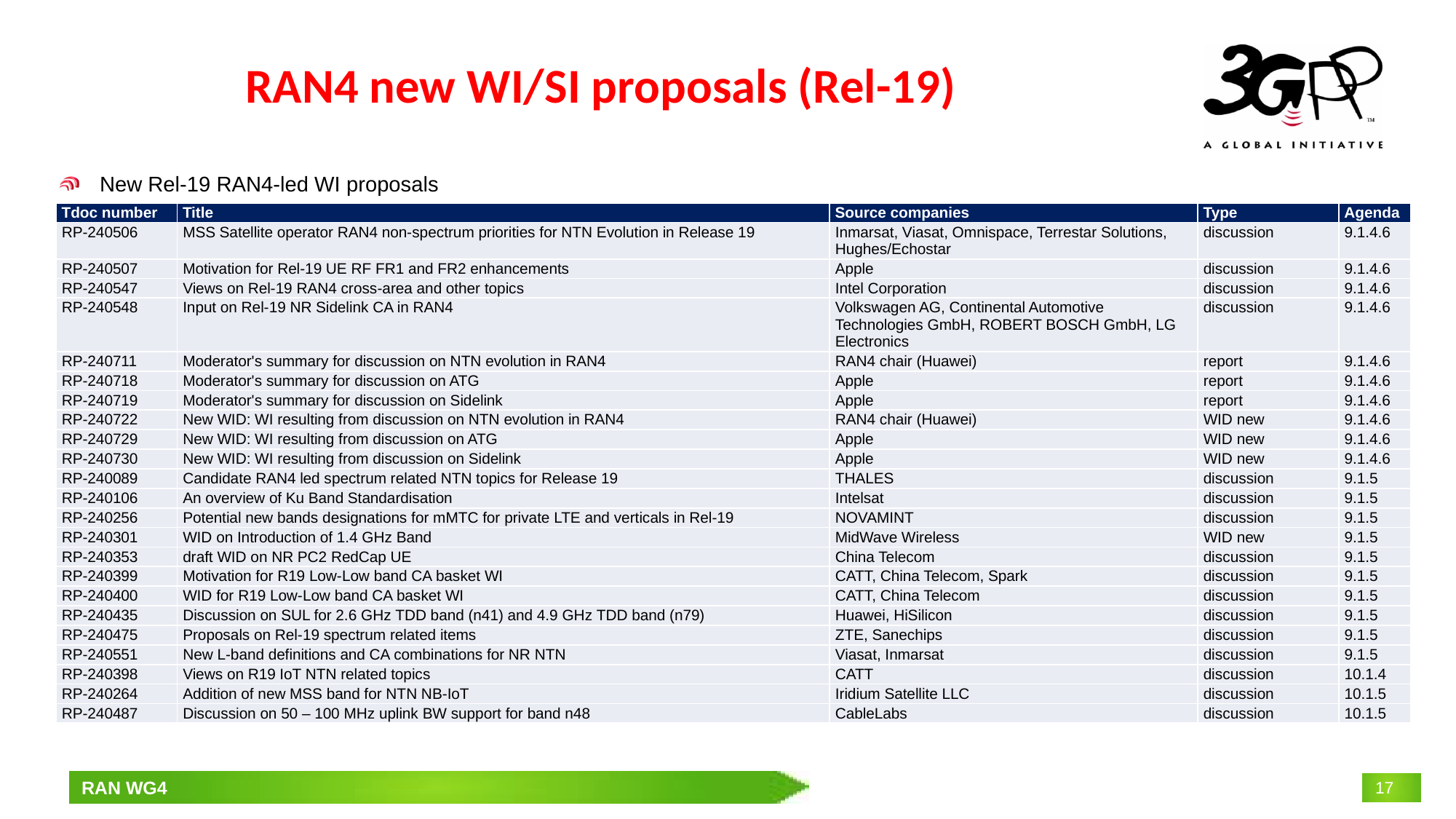

# RAN4 new WI/SI proposals (Rel-19)
New Rel-19 RAN4-led WI proposals

| Tdoc number | Title | Source companies | Type | Agenda |
| --- | --- | --- | --- | --- |
| RP-240506 | MSS Satellite operator RAN4 non-spectrum priorities for NTN Evolution in Release 19 | Inmarsat, Viasat, Omnispace, Terrestar Solutions, Hughes/Echostar | discussion | 9.1.4.6 |
| RP-240507 | Motivation for Rel-19 UE RF FR1 and FR2 enhancements | Apple | discussion | 9.1.4.6 |
| RP-240547 | Views on Rel-19 RAN4 cross-area and other topics | Intel Corporation | discussion | 9.1.4.6 |
| RP-240548 | Input on Rel-19 NR Sidelink CA in RAN4 | Volkswagen AG, Continental Automotive Technologies GmbH, ROBERT BOSCH GmbH, LG Electronics | discussion | 9.1.4.6 |
| RP-240711 | Moderator's summary for discussion on NTN evolution in RAN4 | RAN4 chair (Huawei) | report | 9.1.4.6 |
| RP-240718 | Moderator's summary for discussion on ATG | Apple | report | 9.1.4.6 |
| RP-240719 | Moderator's summary for discussion on Sidelink | Apple | report | 9.1.4.6 |
| RP-240722 | New WID: WI resulting from discussion on NTN evolution in RAN4 | RAN4 chair (Huawei) | WID new | 9.1.4.6 |
| RP-240729 | New WID: WI resulting from discussion on ATG | Apple | WID new | 9.1.4.6 |
| RP-240730 | New WID: WI resulting from discussion on Sidelink | Apple | WID new | 9.1.4.6 |
| RP-240089 | Candidate RAN4 led spectrum related NTN topics for Release 19 | THALES | discussion | 9.1.5 |
| RP-240106 | An overview of Ku Band Standardisation | Intelsat | discussion | 9.1.5 |
| RP-240256 | Potential new bands designations for mMTC for private LTE and verticals in Rel-19 | NOVAMINT | discussion | 9.1.5 |
| RP-240301 | WID on Introduction of 1.4 GHz Band | MidWave Wireless | WID new | 9.1.5 |
| RP-240353 | draft WID on NR PC2 RedCap UE | China Telecom | discussion | 9.1.5 |
| RP-240399 | Motivation for R19 Low-Low band CA basket WI | CATT, China Telecom, Spark | discussion | 9.1.5 |
| RP-240400 | WID for R19 Low-Low band CA basket WI | CATT, China Telecom | discussion | 9.1.5 |
| RP-240435 | Discussion on SUL for 2.6 GHz TDD band (n41) and 4.9 GHz TDD band (n79) | Huawei, HiSilicon | discussion | 9.1.5 |
| RP-240475 | Proposals on Rel-19 spectrum related items | ZTE, Sanechips | discussion | 9.1.5 |
| RP-240551 | New L-band definitions and CA combinations for NR NTN | Viasat, Inmarsat | discussion | 9.1.5 |
| RP-240398 | Views on R19 IoT NTN related topics | CATT | discussion | 10.1.4 |
| RP-240264 | Addition of new MSS band for NTN NB-IoT | Iridium Satellite LLC | discussion | 10.1.5 |
| RP-240487 | Discussion on 50 – 100 MHz uplink BW support for band n48 | CableLabs | discussion | 10.1.5 |